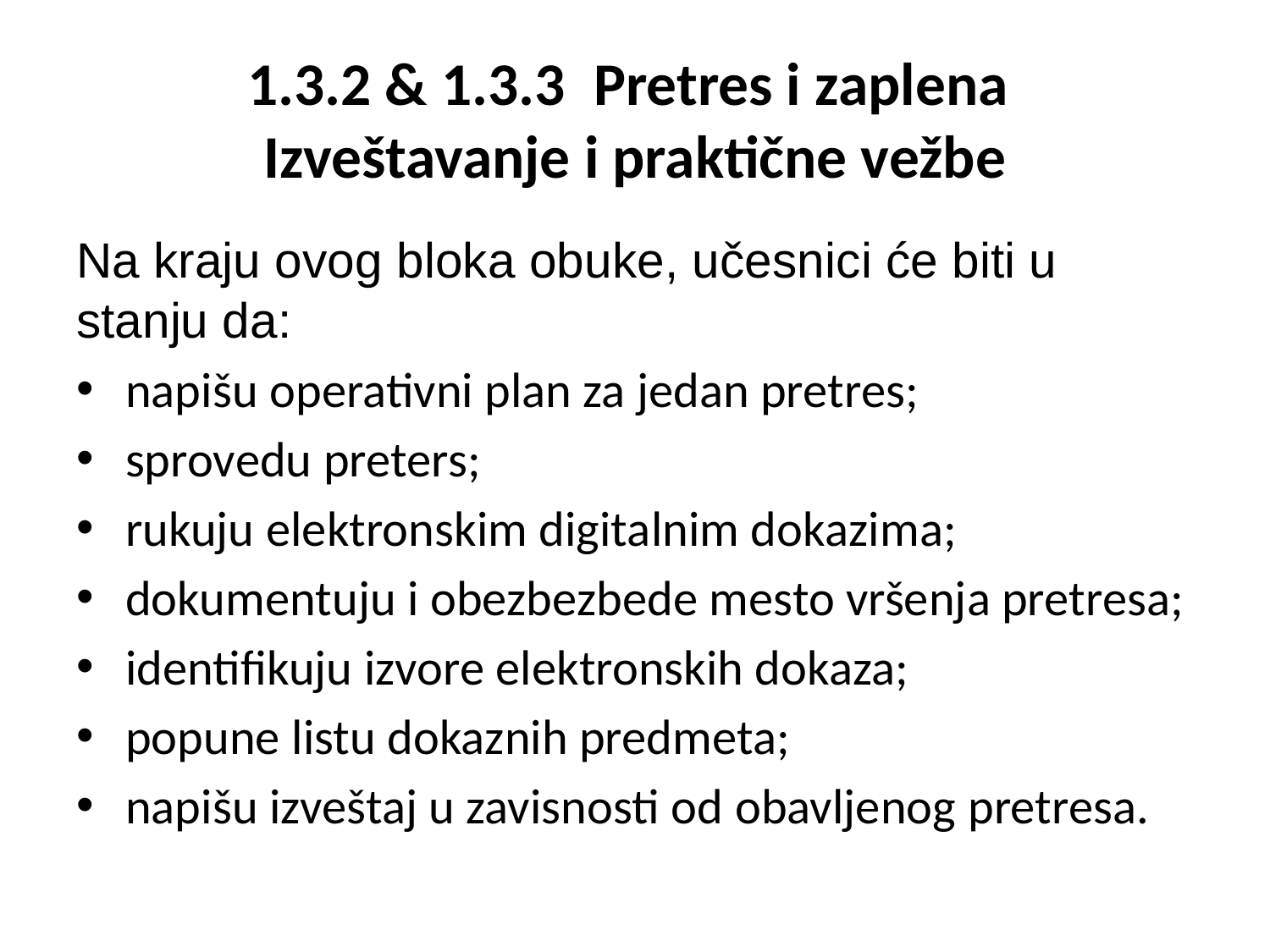

# 1.3.2 & 1.3.3  Pretres i zaplena Izveštavanje i praktične vežbe
Na kraju ovog bloka obuke, učesnici će biti u stanju da:
napišu operativni plan za jedan pretres;
sprovedu preters;
rukuju elektronskim digitalnim dokazima;
dokumentuju i obezbezbede mesto vršenja pretresa;
identifikuju izvore elektronskih dokaza;
popune listu dokaznih predmeta;
napišu izveštaj u zavisnosti od obavljenog pretresa.